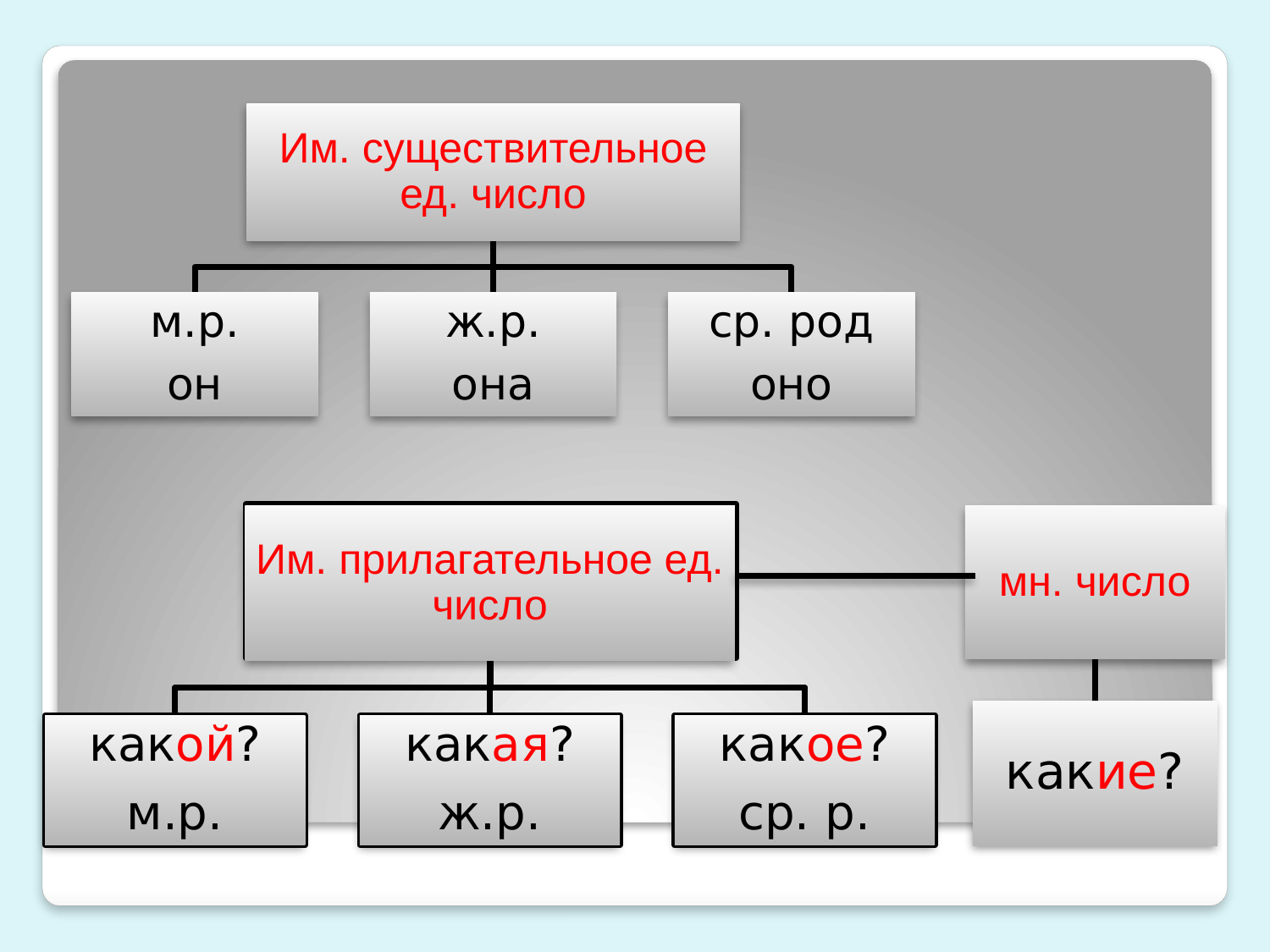

Им. существительное ед. число
м.р.
он
ж.р.
она
ср. род
оно
#
Им. прилагательное ед. число
какой?
м.р.
какая?
ж.р.
какое?
ср. р.
Им. прилагательное ед. число
какой?
м.р.
какая?
ж.р.
какое?
ср. р.
мн. число
какие?